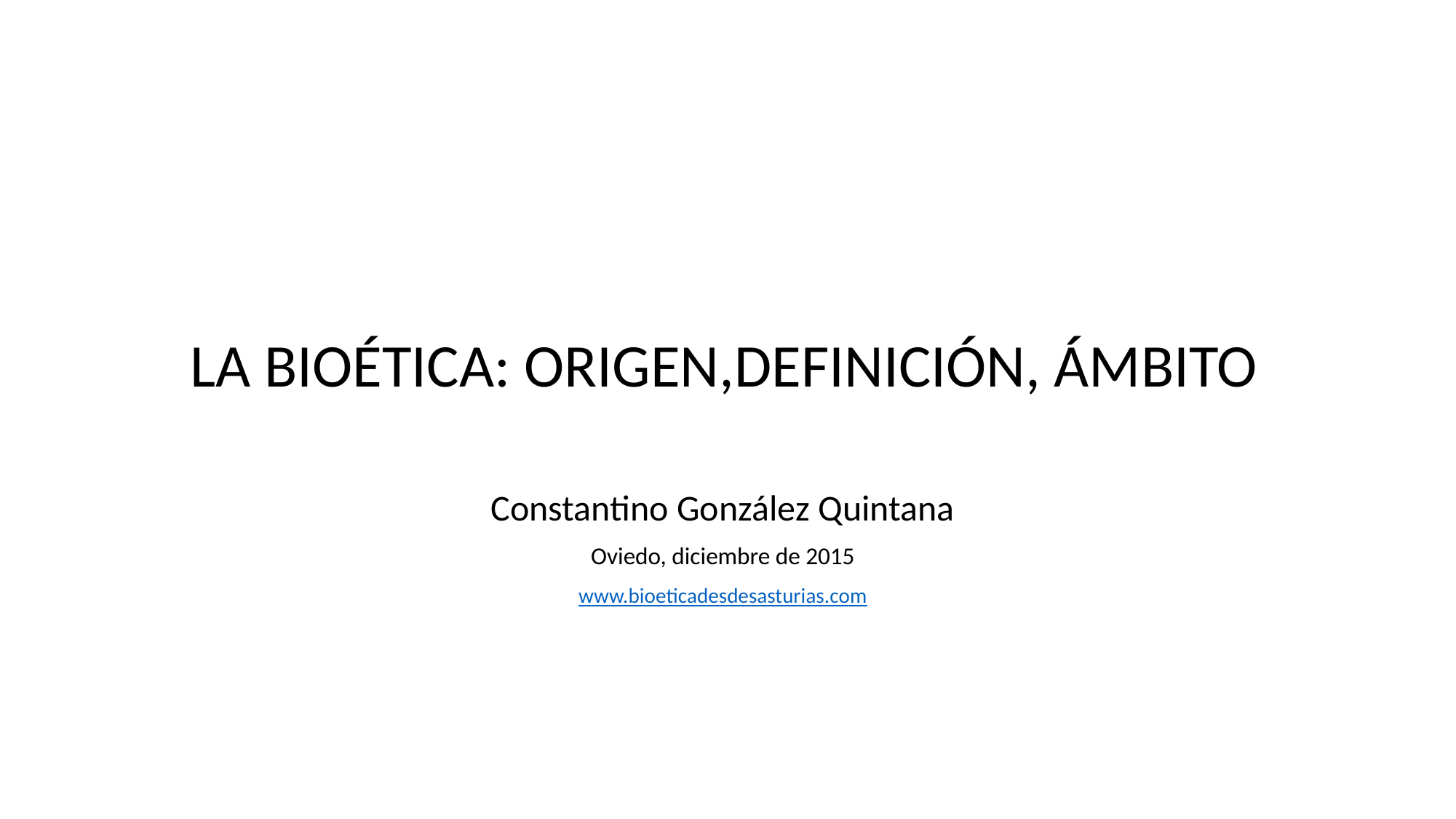

# LA BIOÉTICA: ORIGEN,DEFINICIÓN, ÁMBITO
Constantino González Quintana
Oviedo, diciembre de 2015
www.bioeticadesdesasturias.com